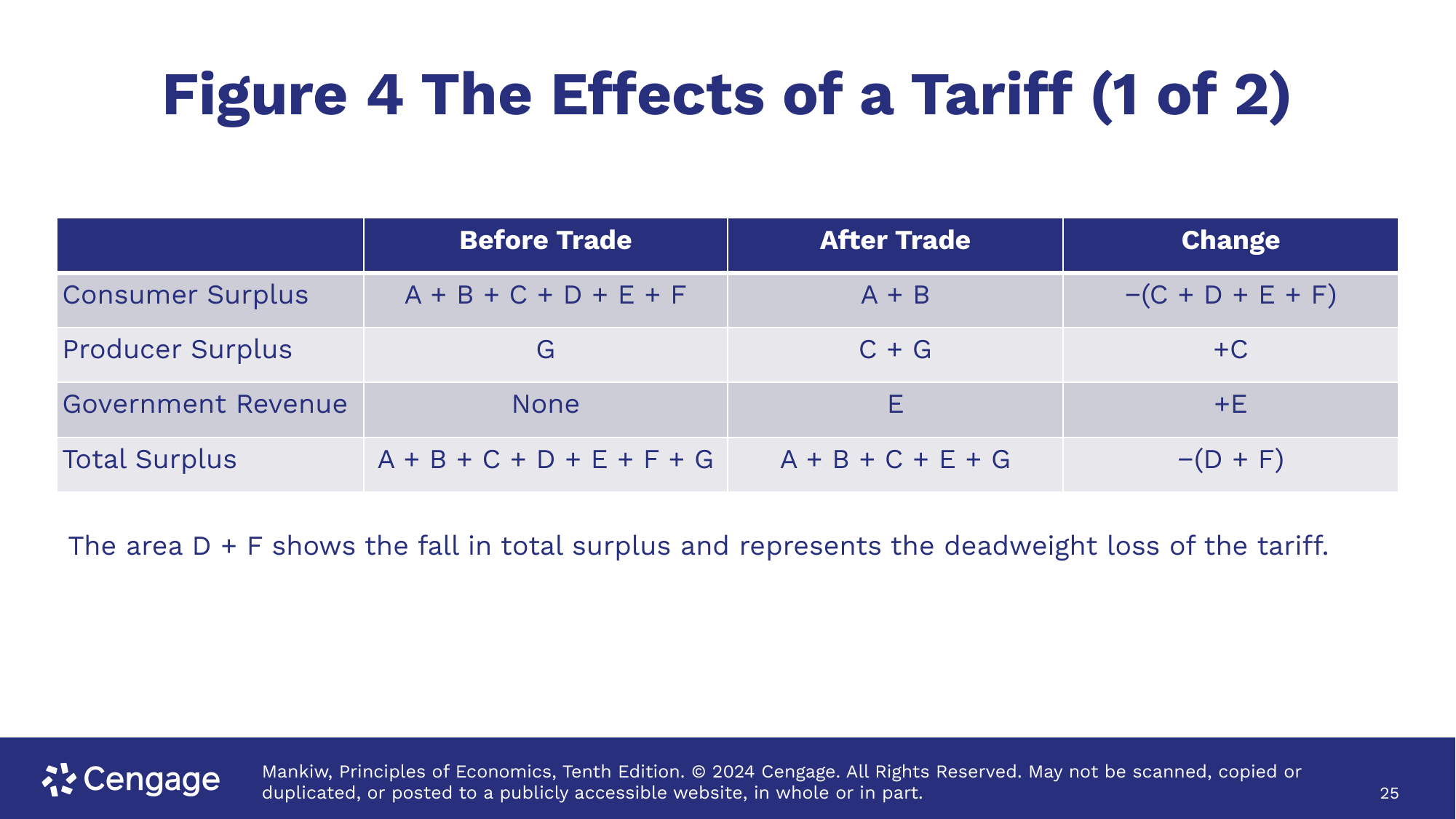

# Figure 4 The Effects of a Tariff (1 of 2)
|  | Before Trade | After Trade | Change |
| --- | --- | --- | --- |
| Consumer Surplus | A + B + C + D + E + F | A + B | −(C + D + E + F) |
| Producer Surplus | G | C + G | +C |
| Government Revenue | None | E | +E |
| Total Surplus | A + B + C + D + E + F + G | A + B + C + E + G | −(D + F) |
The area D + F shows the fall in total surplus and represents the deadweight loss of the tariff.